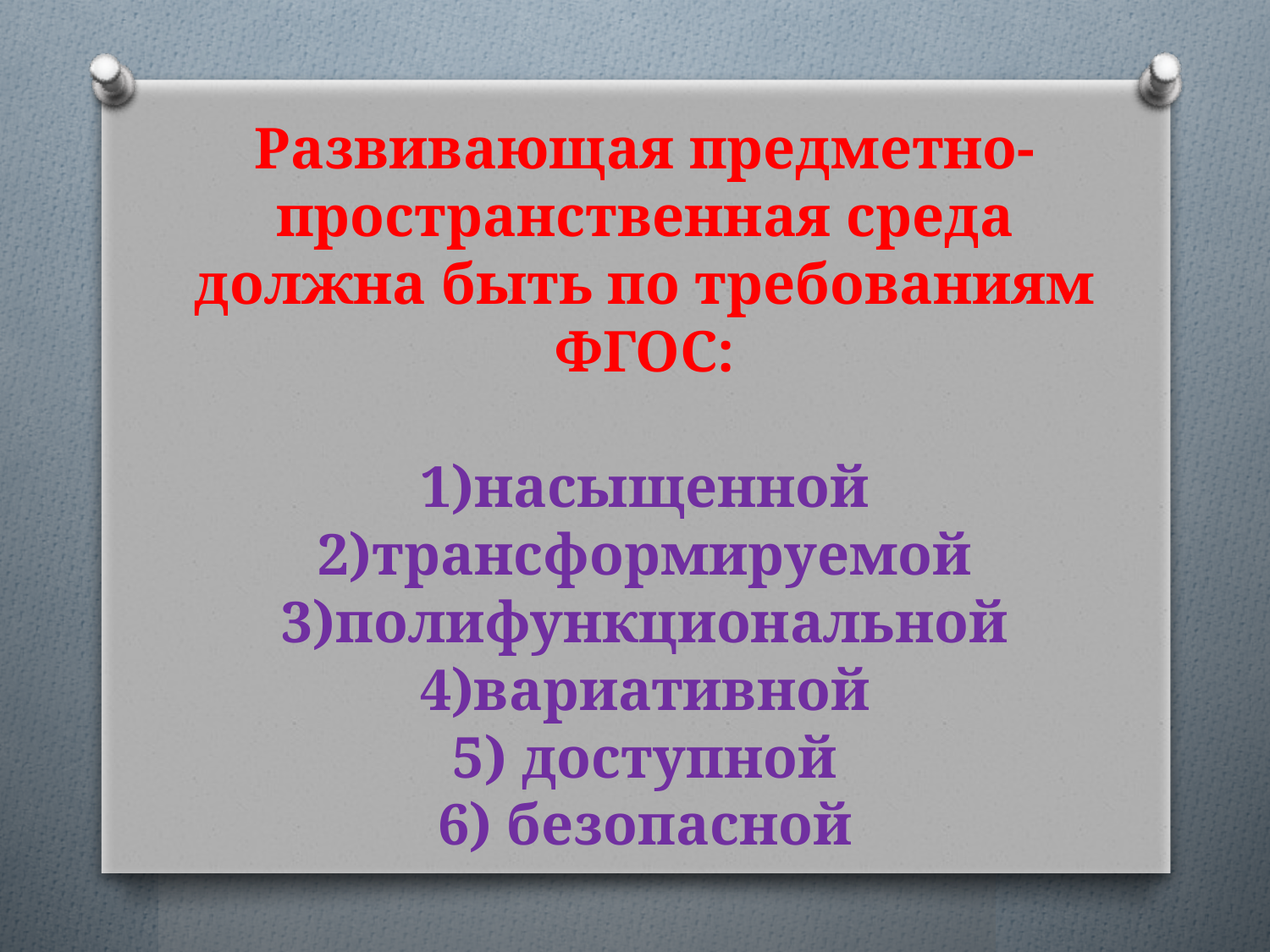

Развивающая предметно-пространственная среда должна быть по требованиям ФГОС:

1)насыщенной
2)трансформируемой
3)полифункциональной
4)вариативной
5) доступной
6) безопасной